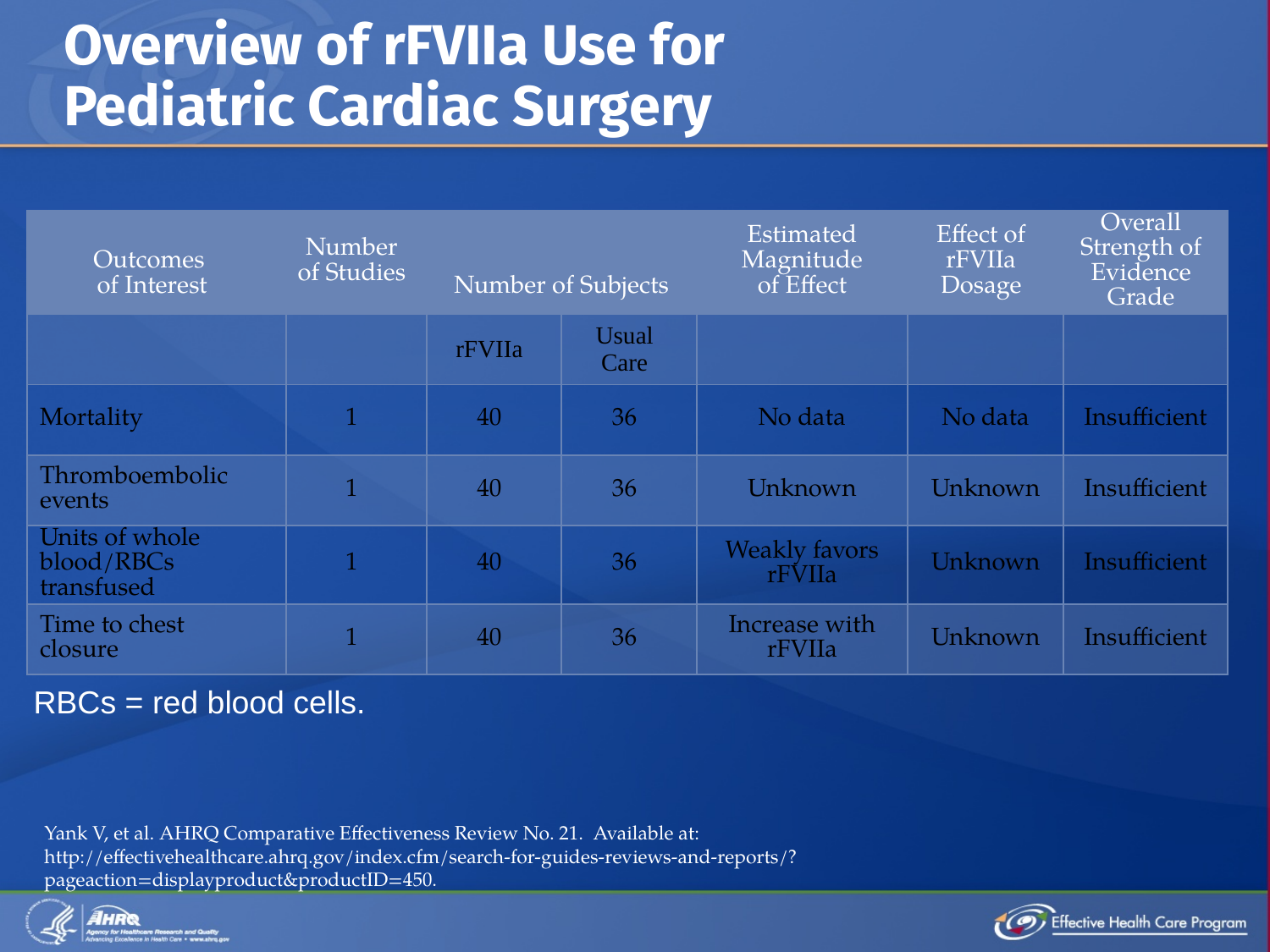

# Overview of rFVIIa Use for Pediatric Cardiac Surgery
| Outcomes of Interest | Number of Studies | Number of Subjects |  | Estimated Magnitude of Effect | Effect of rFVIIa Dosage | Overall Strength of Evidence Grade |
| --- | --- | --- | --- | --- | --- | --- |
|  |  | rFVIIa | Usual Care |  |  |  |
| Mortality | 1 | 40 | 36 | No data | No data | Insufficient |
| Thromboembolic events | 1 | 40 | 36 | Unknown | Unknown | Insufficient |
| Units of whole blood/RBCs transfused | 1 | 40 | 36 | Weakly favors rFVIIa | Unknown | Insufficient |
| Time to chest closure | 1 | 40 | 36 | Increase with rFVIIa | Unknown | Insufficient |
RBCs = red blood cells.
Yank V, et al. AHRQ Comparative Effectiveness Review No. 21.  Available at:   http://effectivehealthcare.ahrq.gov/index.cfm/search-for-guides-reviews-and-reports/?pageaction=displayproduct&productID=450.